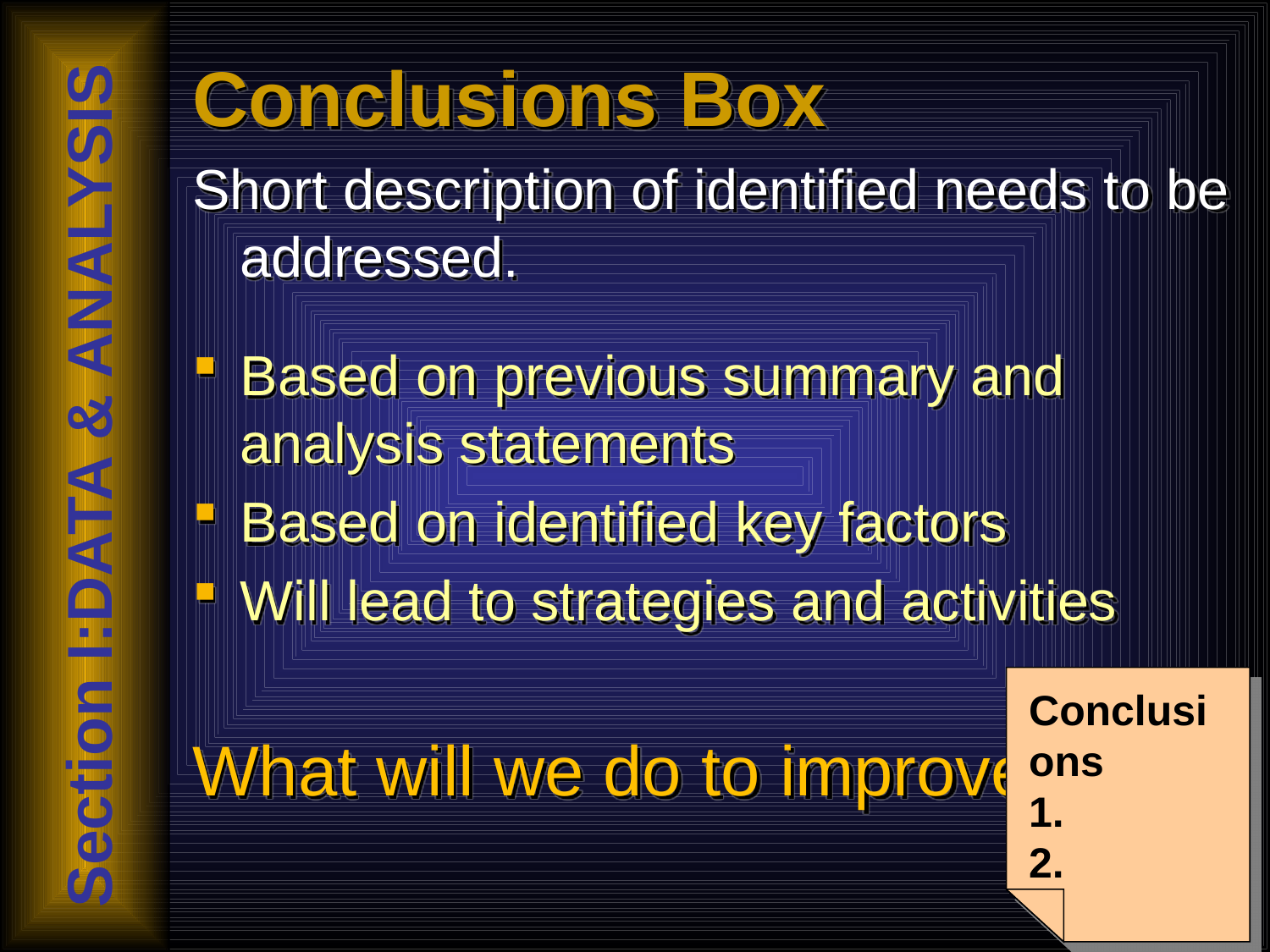

Conclusions Box
Short description of identified needs to be addressed.

Based on previous summary and analysis statements
Based on identified key factors
Will lead to strategies and activities

What will we do to improve?

Section I:DATA & ANALYSIS
Conclusions
1.
2.